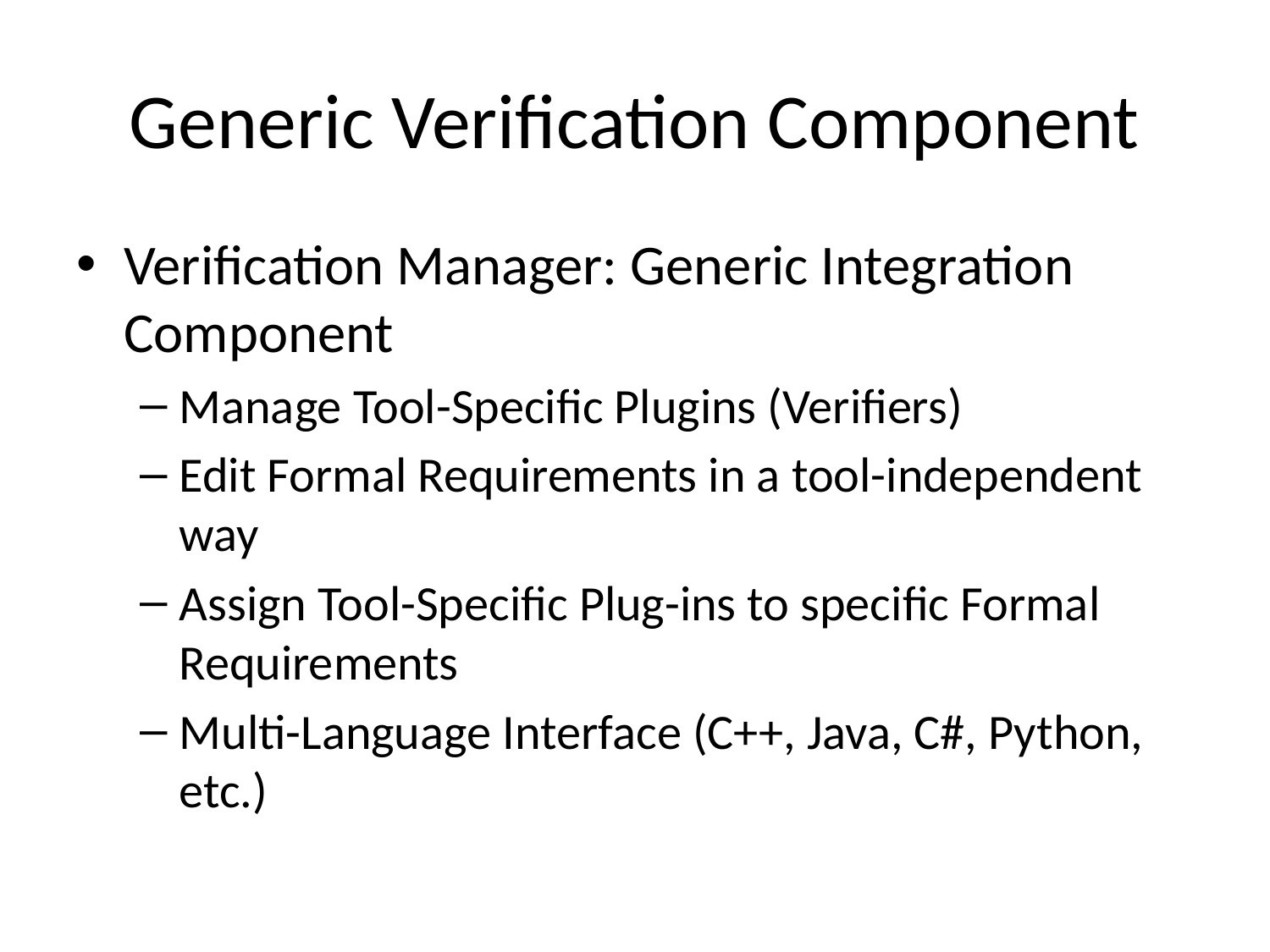

# Generic Verification Component
Verification Manager: Generic Integration Component
Manage Tool-Specific Plugins (Verifiers)
Edit Formal Requirements in a tool-independent way
Assign Tool-Specific Plug-ins to specific Formal Requirements
Multi-Language Interface (C++, Java, C#, Python, etc.)